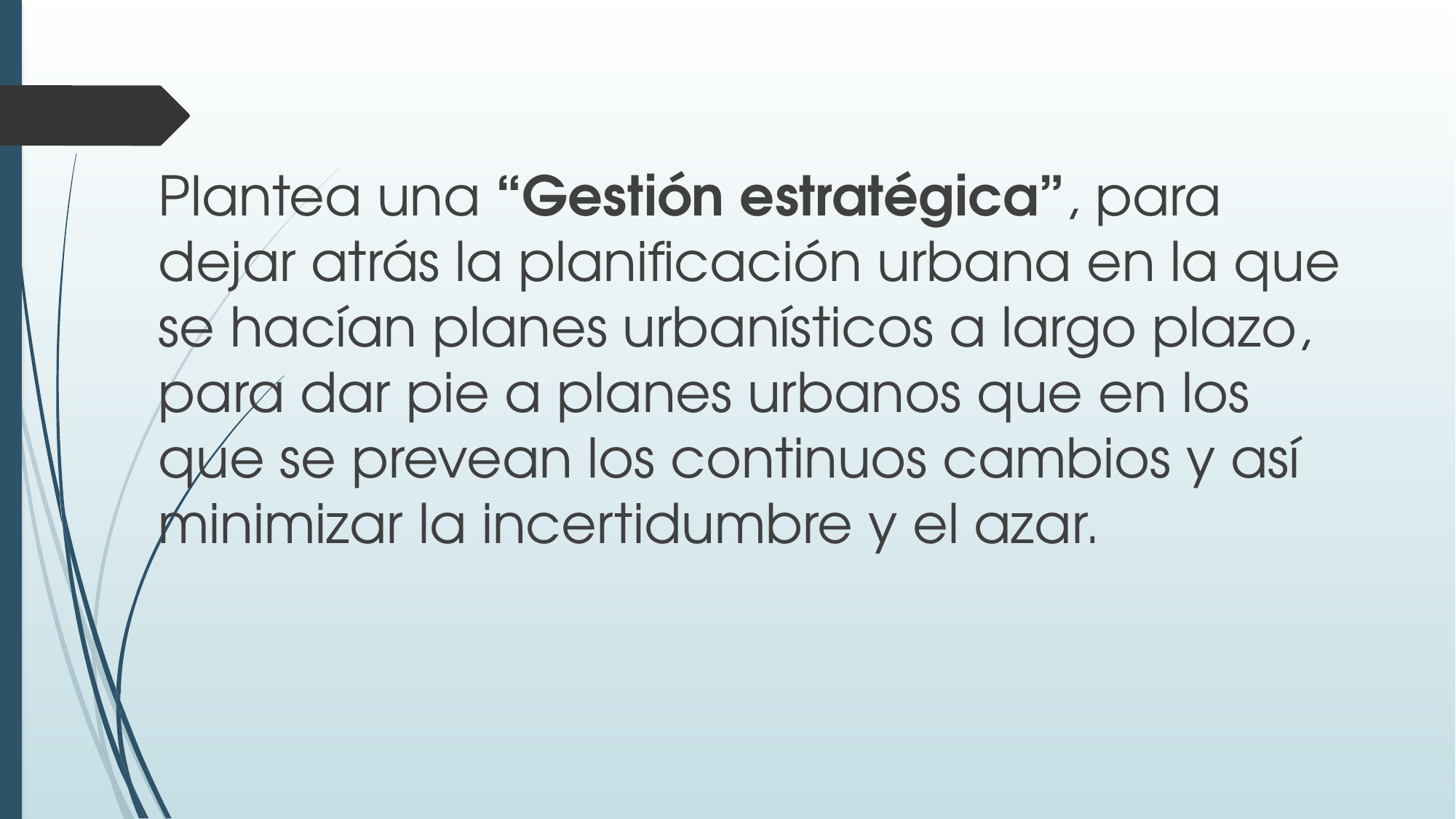

Plantea una “Gestión estratégica”, para dejar atrás la planificación urbana en la que se hacían planes urbanísticos a largo plazo, para dar pie a planes urbanos que en los que se prevean los continuos cambios y así minimizar la incertidumbre y el azar.